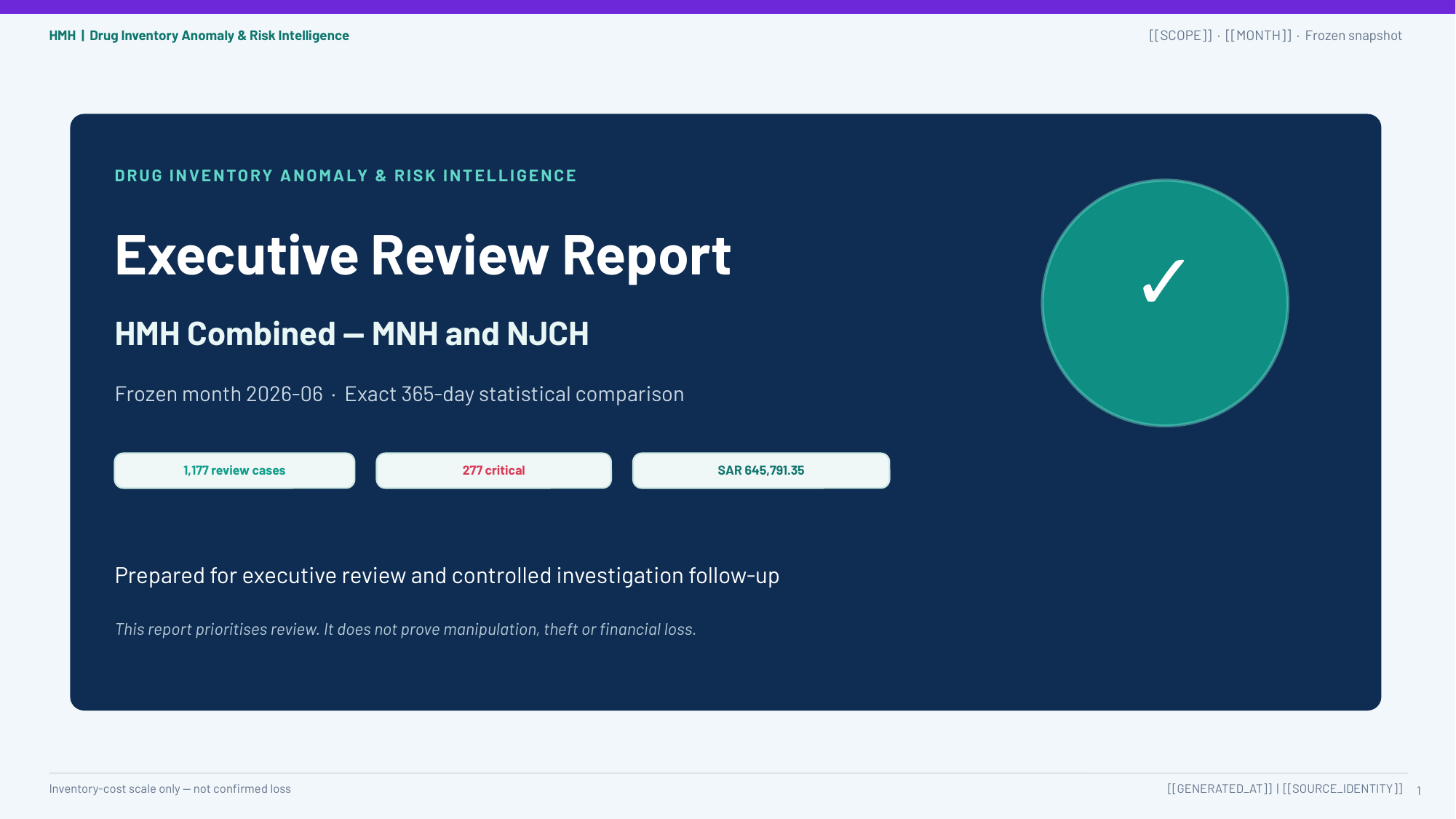

DRUG INVENTORY ANOMALY & RISK INTELLIGENCE

Executive Review Report
✓
HMH Combined — MNH and NJCH
Frozen month 2026-06  ·  Exact 365-day statistical comparison

1,177 review cases
277 critical
SAR 645,791.35
Prepared for executive review and controlled investigation follow-up
This report prioritises review. It does not prove manipulation, theft or financial loss.
1